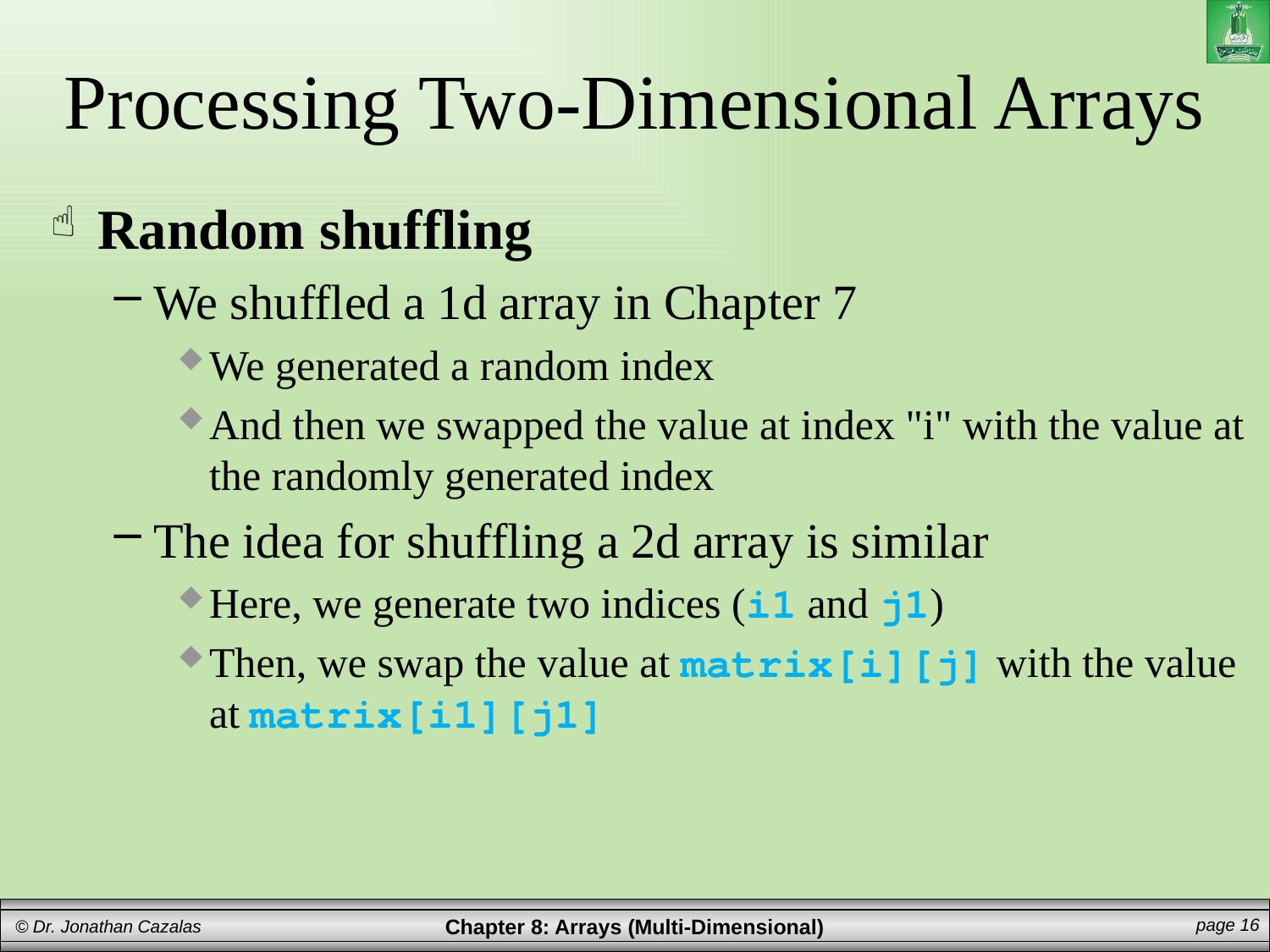

# Processing Two-Dimensional Arrays
Random shuffling
We shuffled a 1d array in Chapter 7
We generated a random index
And then we swapped the value at index "i" with the value at the randomly generated index
The idea for shuffling a 2d array is similar
Here, we generate two indices (i1 and j1)
Then, we swap the value at matrix[i][j] with the value at matrix[i1][j1]